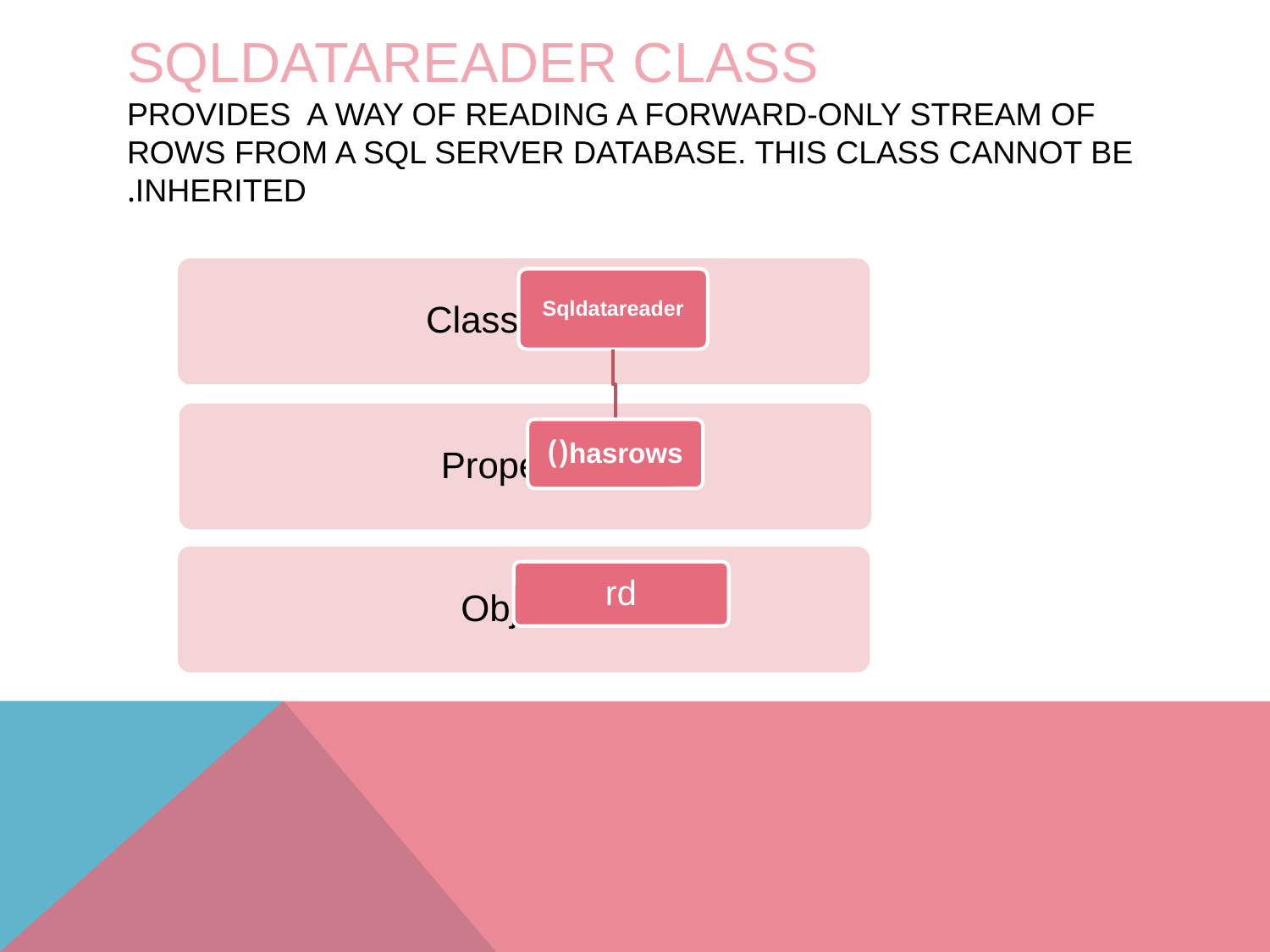

# Sqldatareader Class Provides  a way of reading a forward-only stream of rows from a SQL Server database. This class cannot be inherited.
Objects
Properties
Class name
Sqldatareader
hasrows()
rd